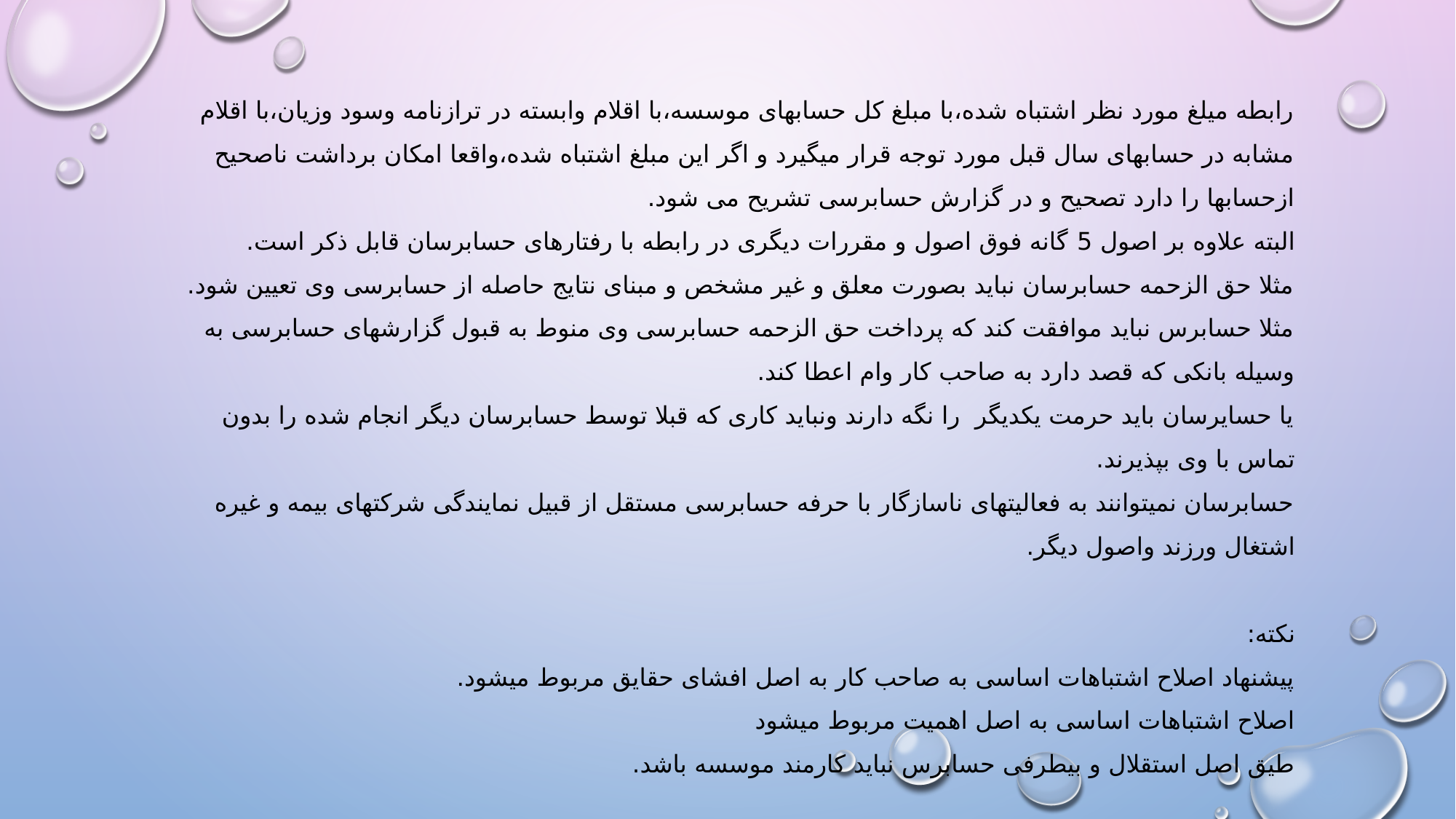

# رابطه میلغ مورد نظر اشتباه شده،با مبلغ کل حسابهای موسسه،با اقلام وابسته در ترازنامه وسود وزیان،با اقلام مشابه در حسابهای سال قبل مورد توجه قرار میگیرد و اگر این مبلغ اشتباه شده،واقعا امکان برداشت ناصحیح ازحسابها را دارد تصحیح و در گزارش حسابرسی تشریح می شود. البته علاوه بر اصول 5 گانه فوق اصول و مقررات دیگری در رابطه با رفتارهای حسابرسان قابل ذکر است. مثلا حق الزحمه حسابرسان نباید بصورت معلق و غیر مشخص و مبنای نتایج حاصله از حسابرسی وی تعیین شود. مثلا حسابرس نباید موافقت کند که پرداخت حق الزحمه حسابرسی وی منوط به قبول گزارشهای حسابرسی به وسیله بانکی که قصد دارد به صاحب کار وام اعطا کند. یا حسایرسان باید حرمت یکدیگر  را نگه دارند ونباید کاری که قبلا توسط حسابرسان دیگر انجام شده را بدون تماس با وی بپذیرند. حسابرسان نمیتوانند به فعالیتهای ناسازگار با حرفه حسابرسی مستقل از قبیل نمایندگی شرکتهای بیمه و غیره اشتغال ورزند واصول دیگر. نکته: پیشنهاد اصلاح اشتباهات اساسی به صاحب کار به اصل افشای حقایق مربوط میشود. اصلاح اشتباهات اساسی به اصل اهمیت مربوط میشود طیق اصل استقلال و بیطرفی حسابرس نباید کارمند موسسه باشد.